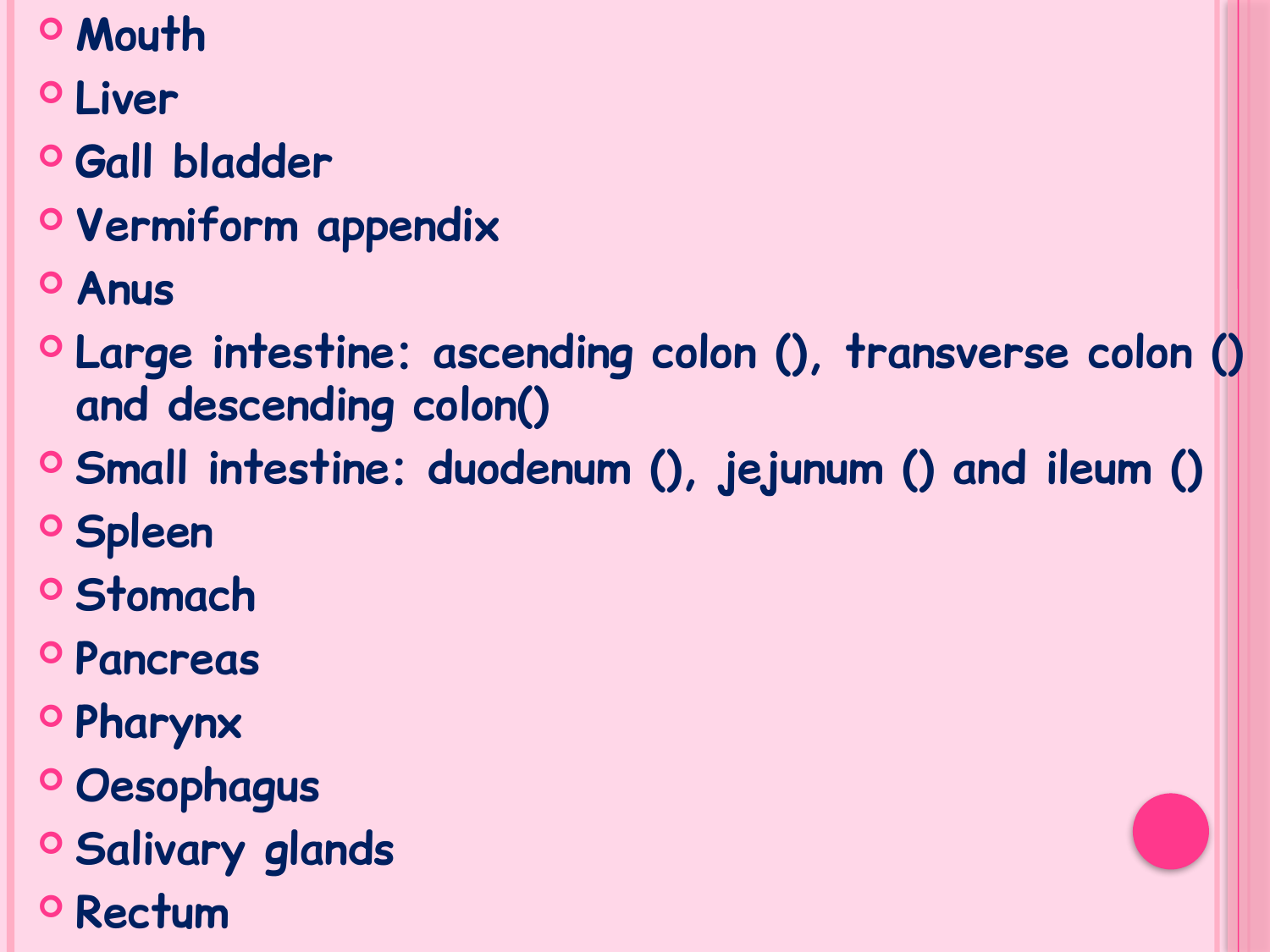

Mouth
Liver
Gall bladder
Vermiform appendix
Anus
Large intestine: ascending colon (), transverse colon () and descending colon()
Small intestine: duodenum (), jejunum () and ileum ()
Spleen
Stomach
Pancreas
Pharynx
Oesophagus
Salivary glands
Rectum